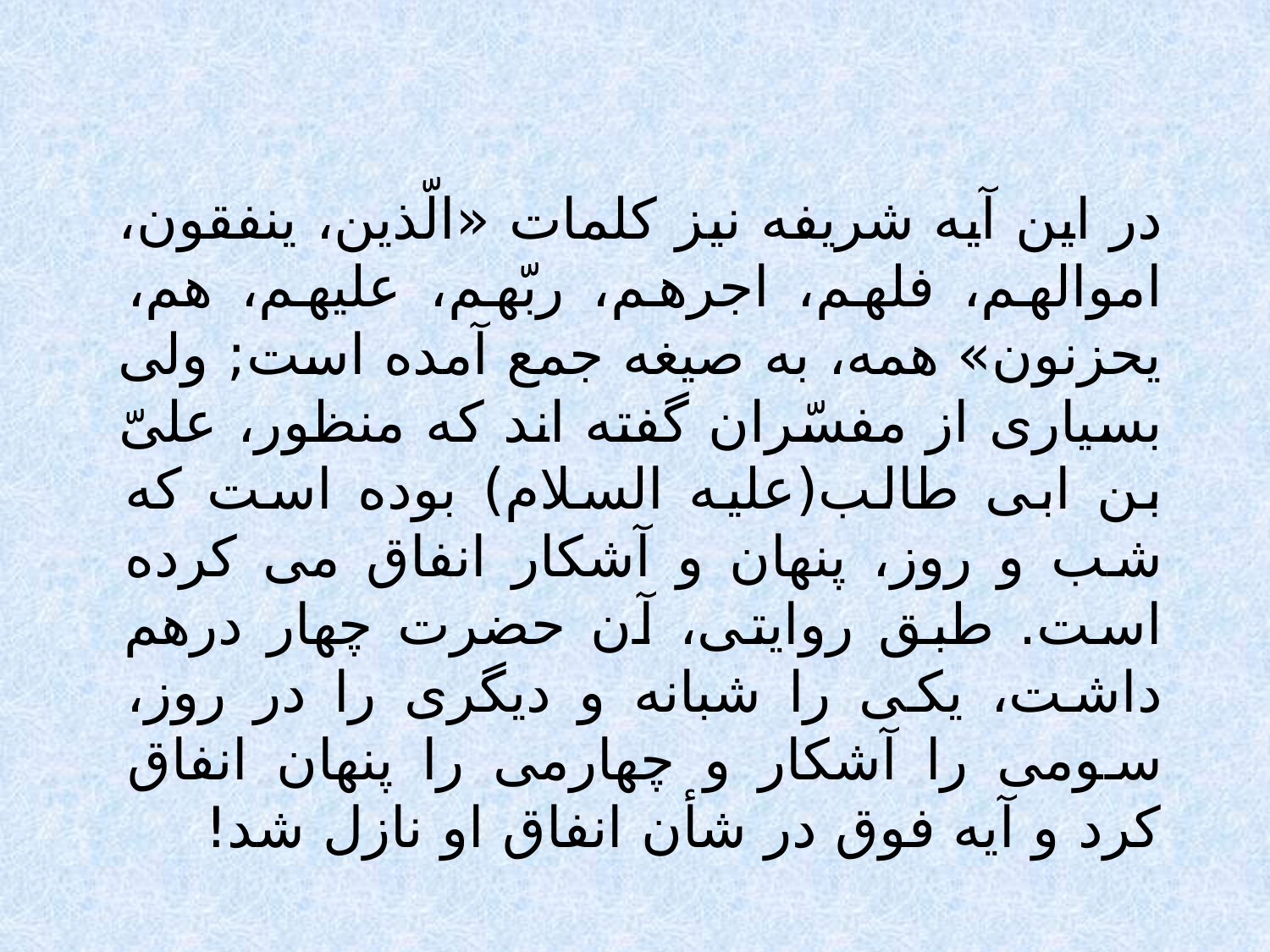

در اين آيه شريفه نيز كلمات «الّذين، ينفقون، اموالهم، فلهم، اجرهم، ربّهم، عليهم، هم، يحزنون» همه، به صيغه جمع آمده است; ولى بسيارى از مفسّران گفته اند كه منظور، علىّ بن ابى طالب(عليه السلام) بوده است كه شب و روز، پنهان و آشكار انفاق مى كرده است. طبق روايتى، آن حضرت چهار درهم داشت، يكى را شبانه و ديگرى را در روز، سومى را آشكار و چهارمى را پنهان انفاق كرد و آيه فوق در شأن انفاق او نازل شد!